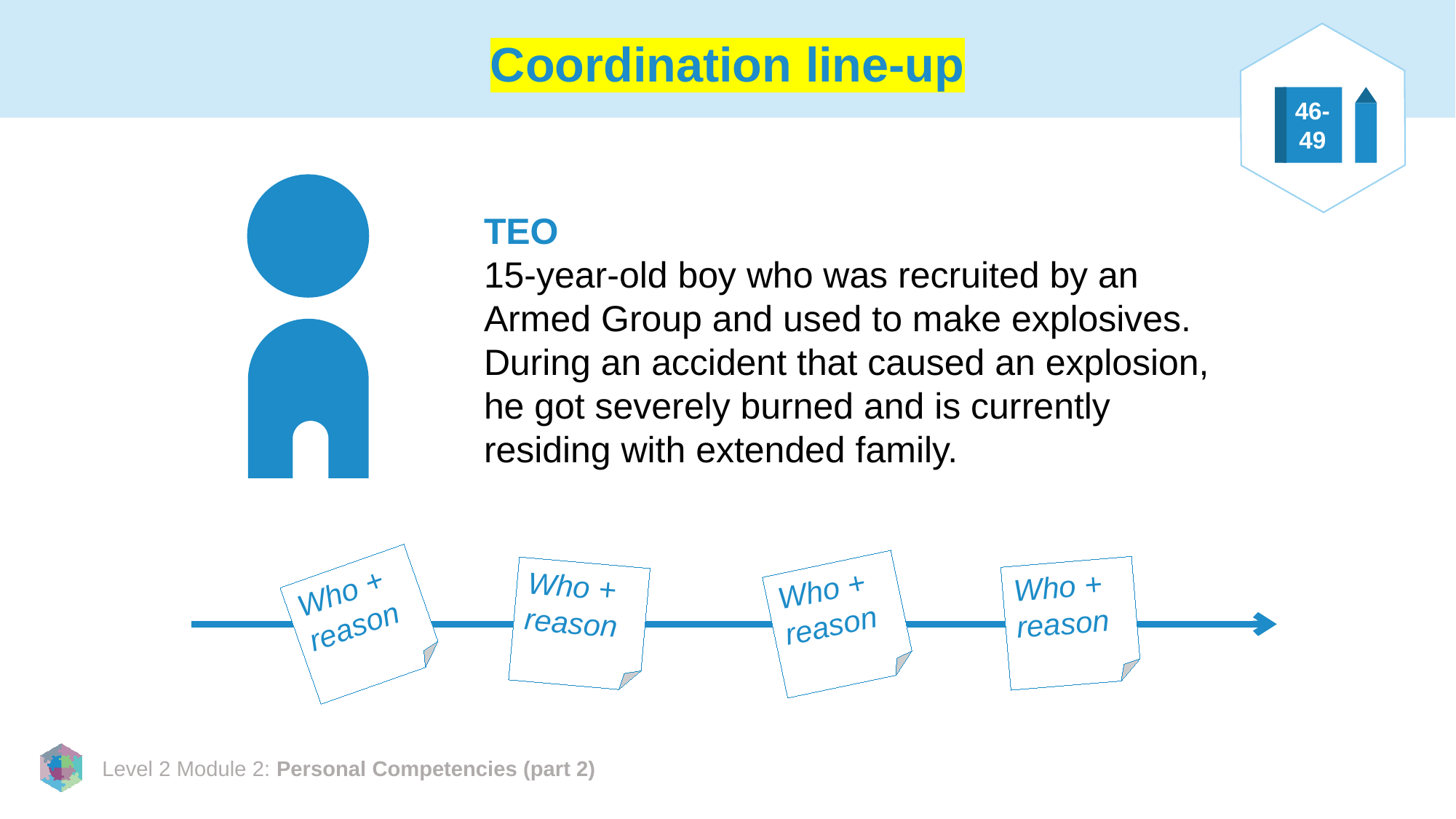

# Coordination line-up

46-
49

TEO
15-year-old boy who was recruited by an Armed Group and used to make explosives. During an accident that caused an explosion, he got severely burned and is currently residing with extended family.

Who + reason
Who + reason
Who + reason
Who + reason